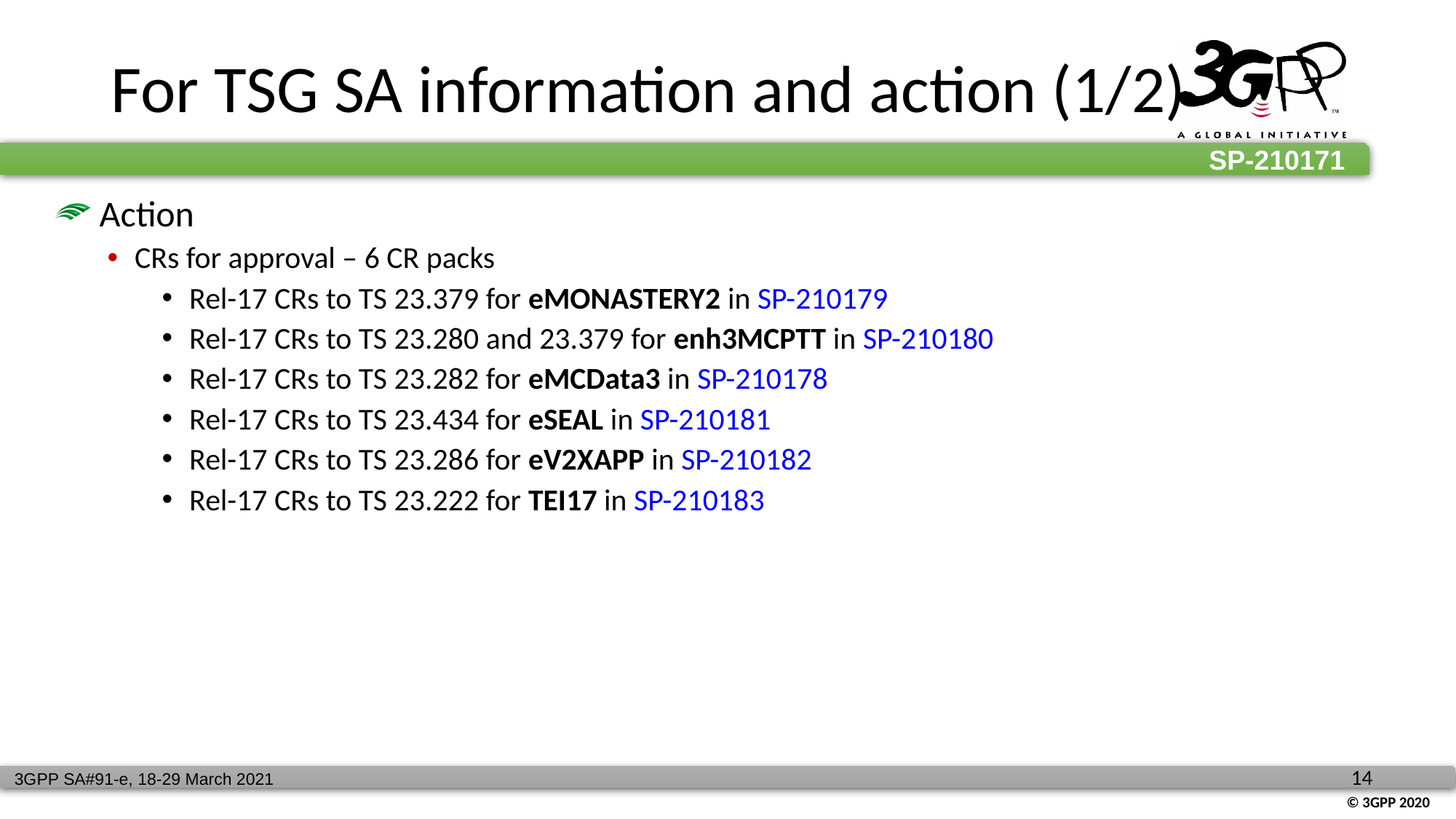

# For TSG SA information and action (1/2)
 Action
CRs for approval – 6 CR packs
Rel-17 CRs to TS 23.379 for eMONASTERY2 in SP-210179
Rel-17 CRs to TS 23.280 and 23.379 for enh3MCPTT in SP-210180
Rel-17 CRs to TS 23.282 for eMCData3 in SP-210178
Rel-17 CRs to TS 23.434 for eSEAL in SP-210181
Rel-17 CRs to TS 23.286 for eV2XAPP in SP-210182
Rel-17 CRs to TS 23.222 for TEI17 in SP-210183